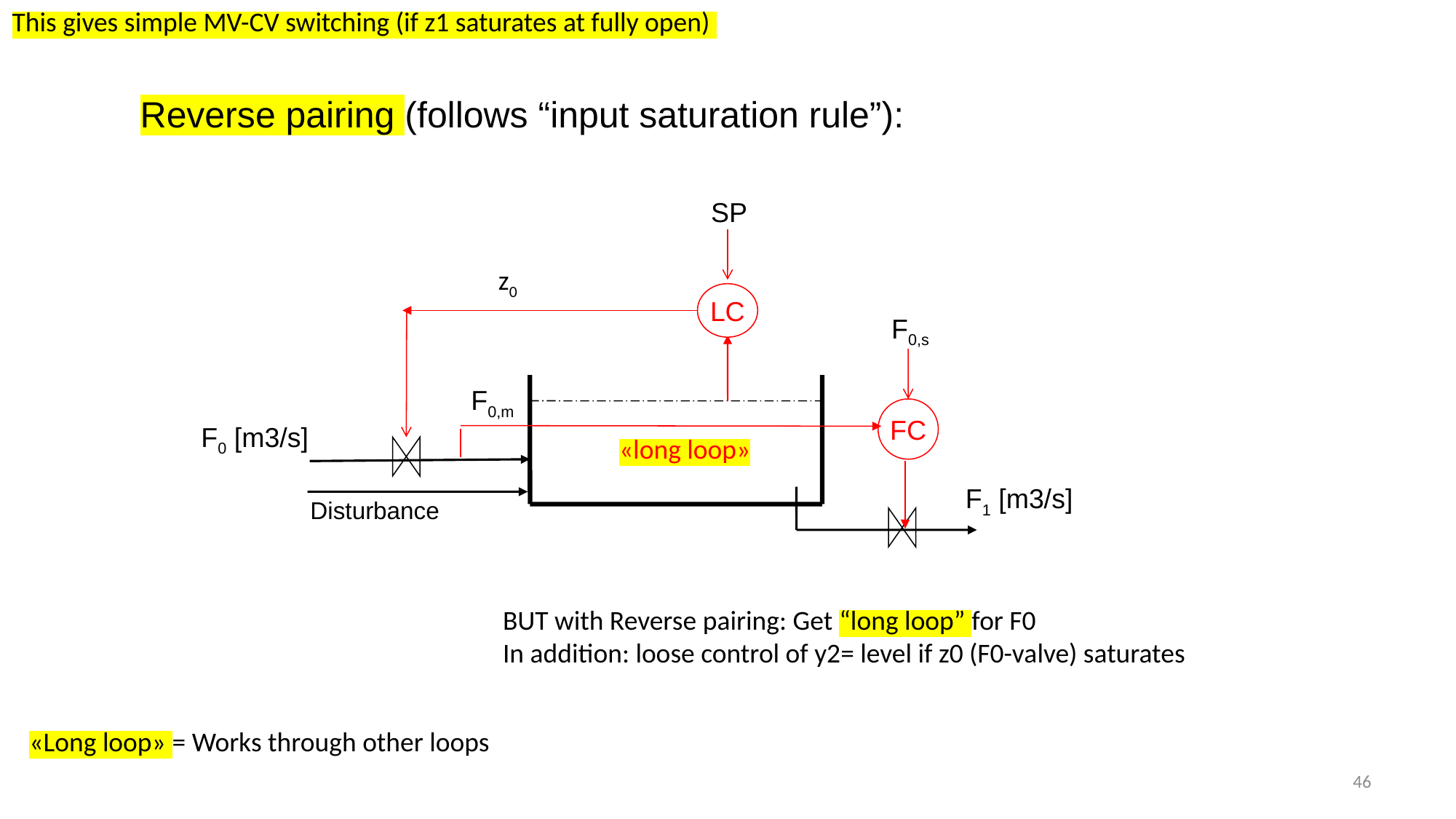

This gives simple MV-CV switching (if z1 saturates at fully open)

Reverse pairing (follows “input saturation rule”):
SP
z0
LC
F0,s

F0,m
FC

F0 [m3/s]
«long loop»

F1 [m3/s]

Disturbance

BUT with Reverse pairing: Get “long loop” for F0
In addition: loose control of y2= level if z0 (F0-valve) saturates
«Long loop» = Works through other loops
46